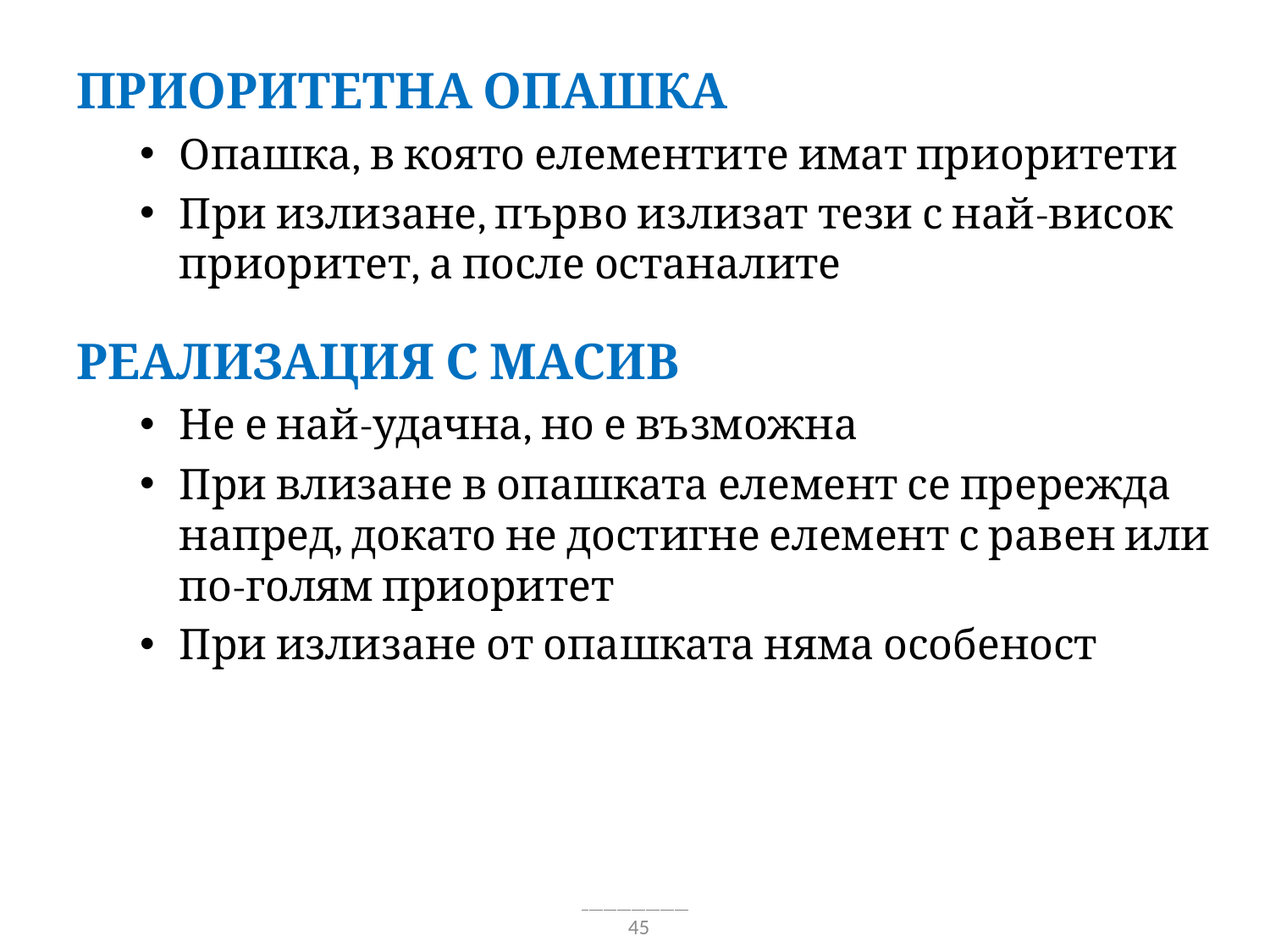

Приоритетна опашка
Опашка, в която елементите имат приоритети
При излизане, първо излизат тези с най-висок приоритет, а после останалите
Реализация с масив
Не е най-удачна, но е възможна
При влизане в опашката елемент се прережда напред, докато не достигне елемент с равен или по-голям приоритет
При излизане от опашката няма особеност
45